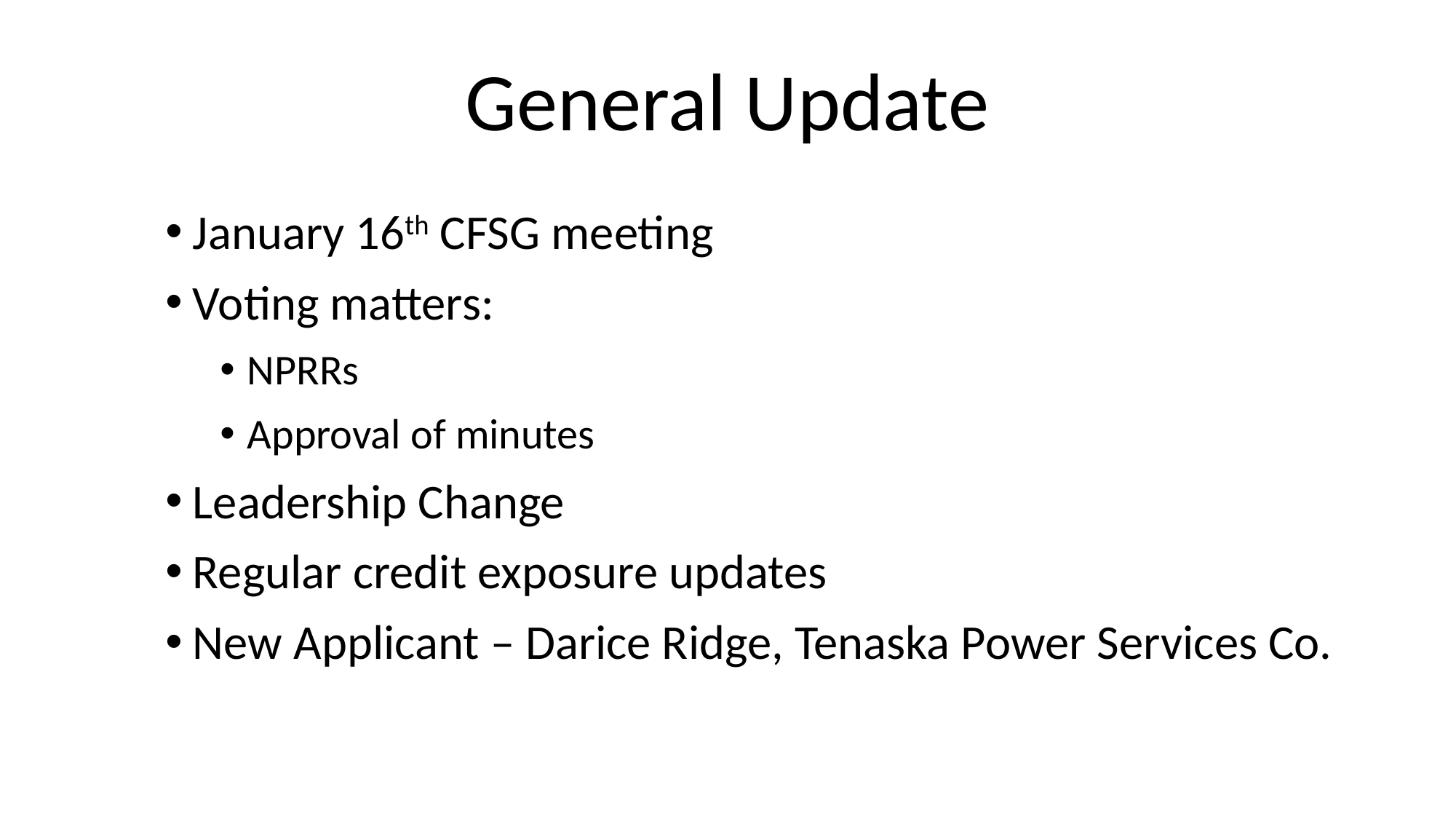

# General Update
January 16th CFSG meeting
Voting matters:
NPRRs
Approval of minutes
Leadership Change
Regular credit exposure updates
New Applicant – Darice Ridge, Tenaska Power Services Co.